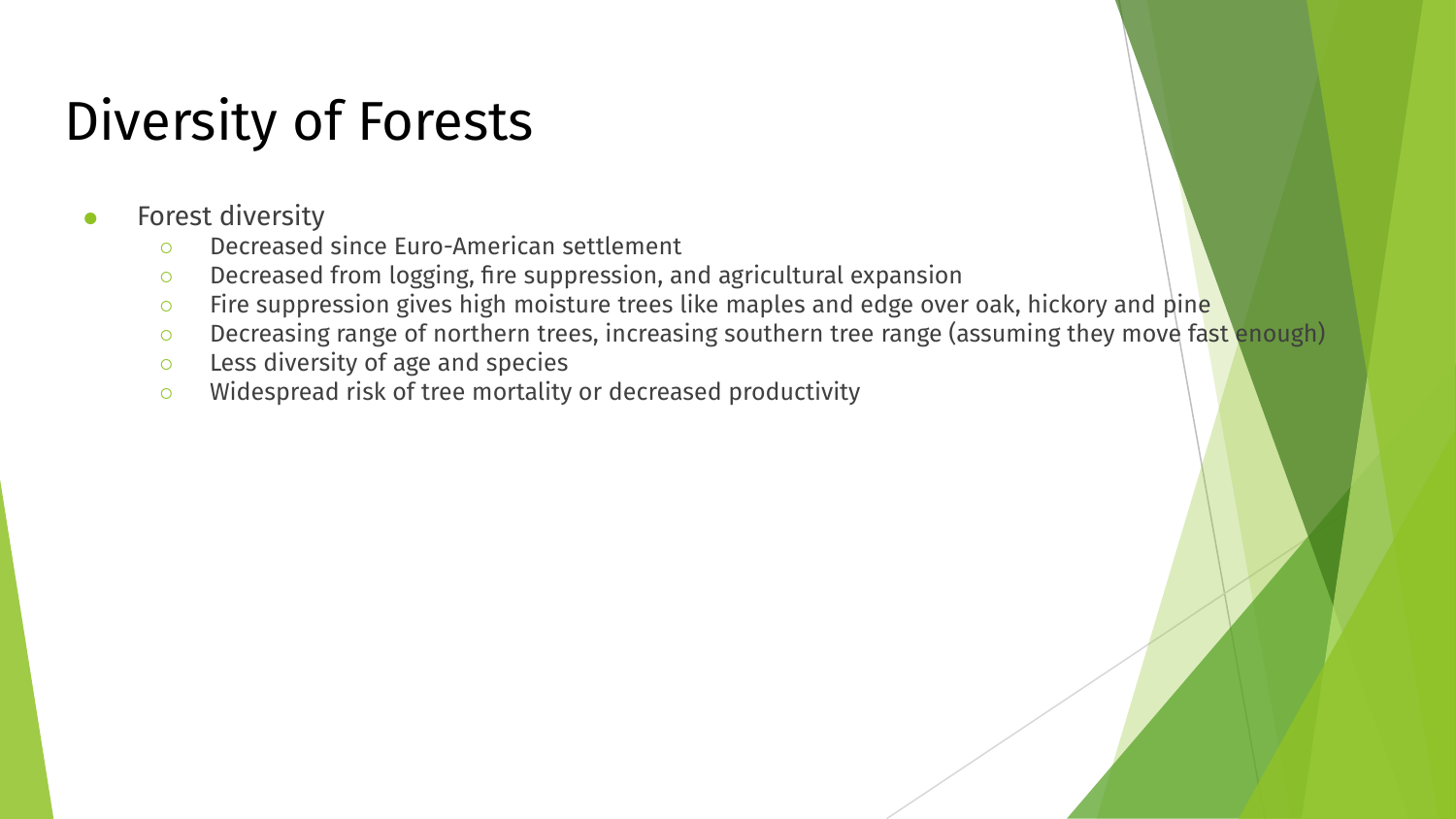

# Diversity of Forests
Forest diversity
Decreased since Euro-American settlement
Decreased from logging, fire suppression, and agricultural expansion
Fire suppression gives high moisture trees like maples and edge over oak, hickory and pine
Decreasing range of northern trees, increasing southern tree range (assuming they move fast enough)
Less diversity of age and species
Widespread risk of tree mortality or decreased productivity